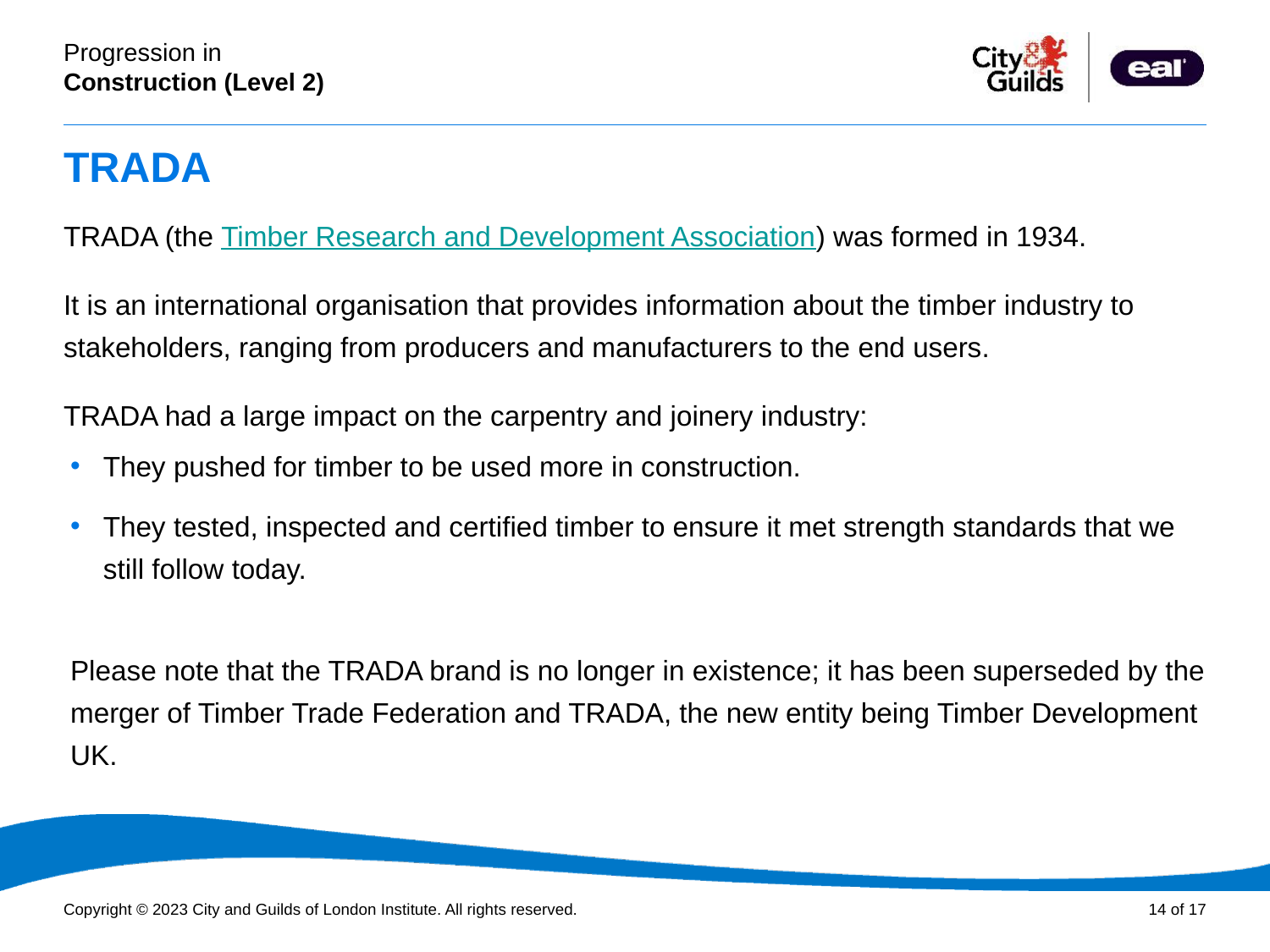

# TRADA
TRADA (the Timber Research and Development Association) was formed in 1934.
It is an international organisation that provides information about the timber industry to stakeholders, ranging from producers and manufacturers to the end users.
TRADA had a large impact on the carpentry and joinery industry:
They pushed for timber to be used more in construction.
They tested, inspected and certified timber to ensure it met strength standards that we still follow today.

Please note that the TRADA brand is no longer in existence; it has been superseded by the merger of Timber Trade Federation and TRADA, the new entity being Timber Development UK.